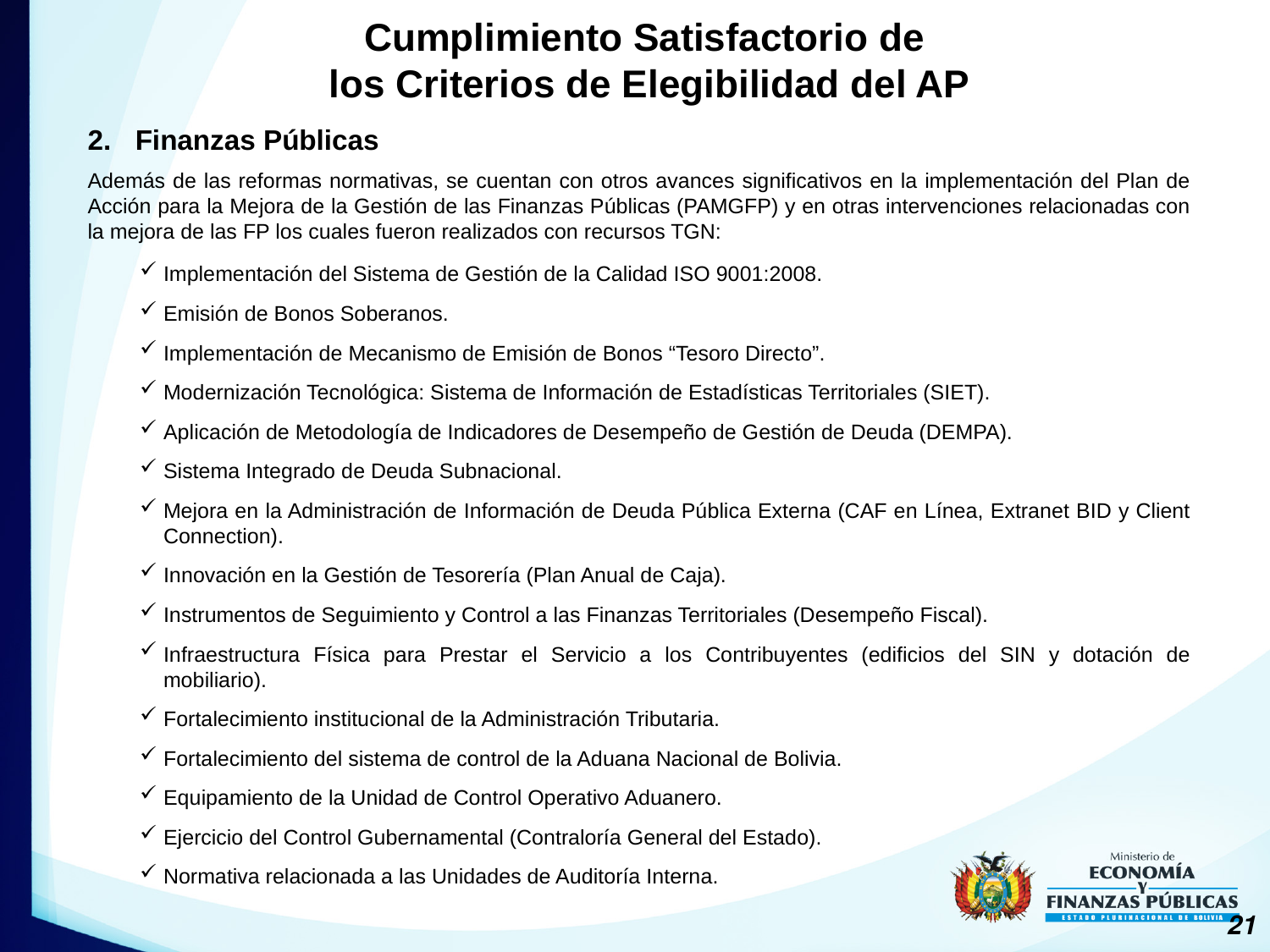

Cumplimiento Satisfactorio de
los Criterios de Elegibilidad del AP
Finanzas Públicas
Además de las reformas normativas, se cuentan con otros avances significativos en la implementación del Plan de Acción para la Mejora de la Gestión de las Finanzas Públicas (PAMGFP) y en otras intervenciones relacionadas con la mejora de las FP los cuales fueron realizados con recursos TGN:
Implementación del Sistema de Gestión de la Calidad ISO 9001:2008.
Emisión de Bonos Soberanos.
Implementación de Mecanismo de Emisión de Bonos “Tesoro Directo”.
Modernización Tecnológica: Sistema de Información de Estadísticas Territoriales (SIET).
Aplicación de Metodología de Indicadores de Desempeño de Gestión de Deuda (DEMPA).
Sistema Integrado de Deuda Subnacional.
Mejora en la Administración de Información de Deuda Pública Externa (CAF en Línea, Extranet BID y Client Connection).
Innovación en la Gestión de Tesorería (Plan Anual de Caja).
Instrumentos de Seguimiento y Control a las Finanzas Territoriales (Desempeño Fiscal).
Infraestructura Física para Prestar el Servicio a los Contribuyentes (edificios del SIN y dotación de mobiliario).
Fortalecimiento institucional de la Administración Tributaria.
Fortalecimiento del sistema de control de la Aduana Nacional de Bolivia.
Equipamiento de la Unidad de Control Operativo Aduanero.
Ejercicio del Control Gubernamental (Contraloría General del Estado).
Normativa relacionada a las Unidades de Auditoría Interna.

21